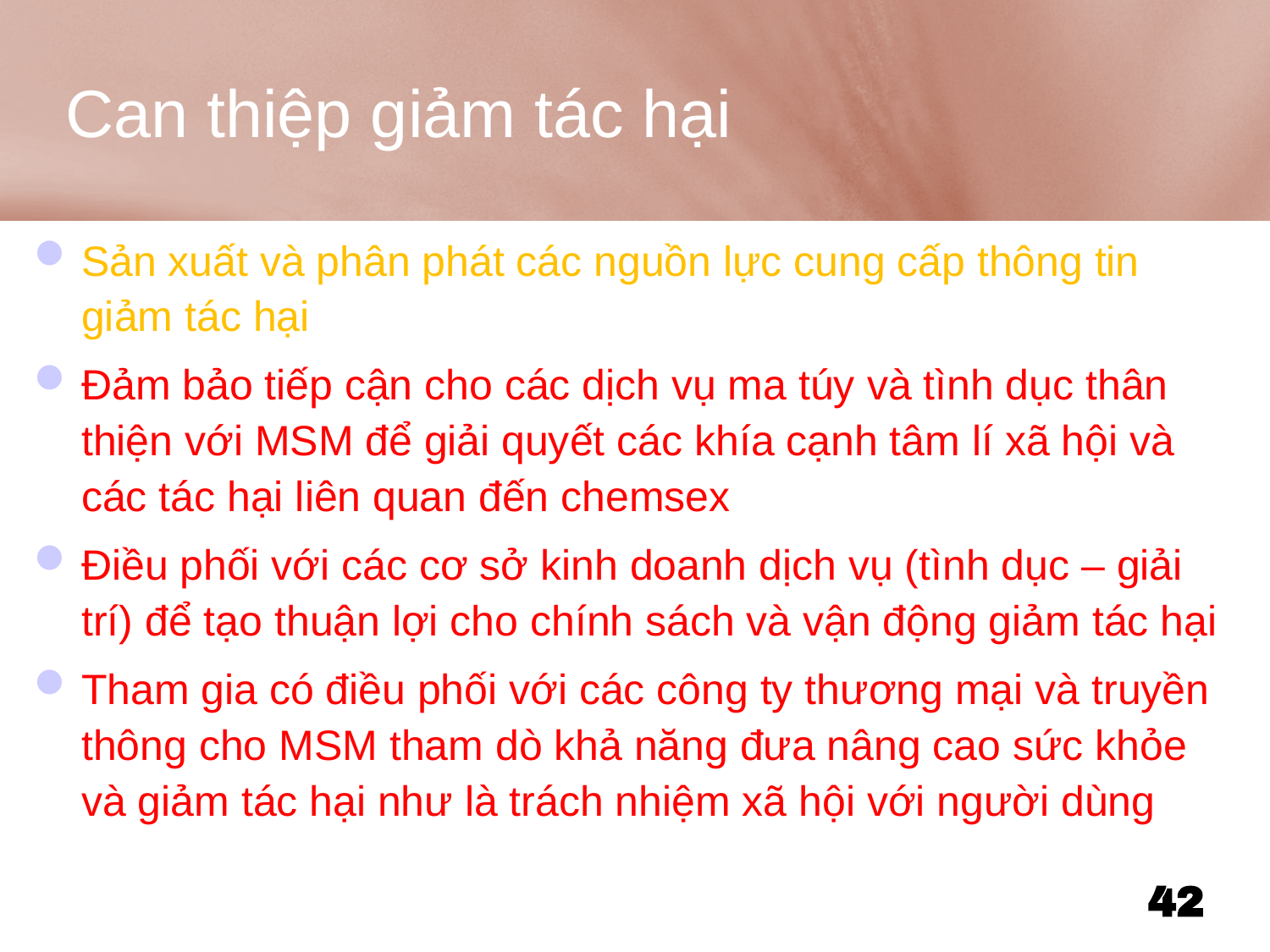

# Can thiệp giảm tác hại
Sản xuất và phân phát các nguồn lực cung cấp thông tin giảm tác hại
Đảm bảo tiếp cận cho các dịch vụ ma túy và tình dục thân thiện với MSM để giải quyết các khía cạnh tâm lí xã hội và các tác hại liên quan đến chemsex
Điều phối với các cơ sở kinh doanh dịch vụ (tình dục – giải trí) để tạo thuận lợi cho chính sách và vận động giảm tác hại
Tham gia có điều phối với các công ty thương mại và truyền thông cho MSM tham dò khả năng đưa nâng cao sức khỏe và giảm tác hại như là trách nhiệm xã hội với người dùng
42